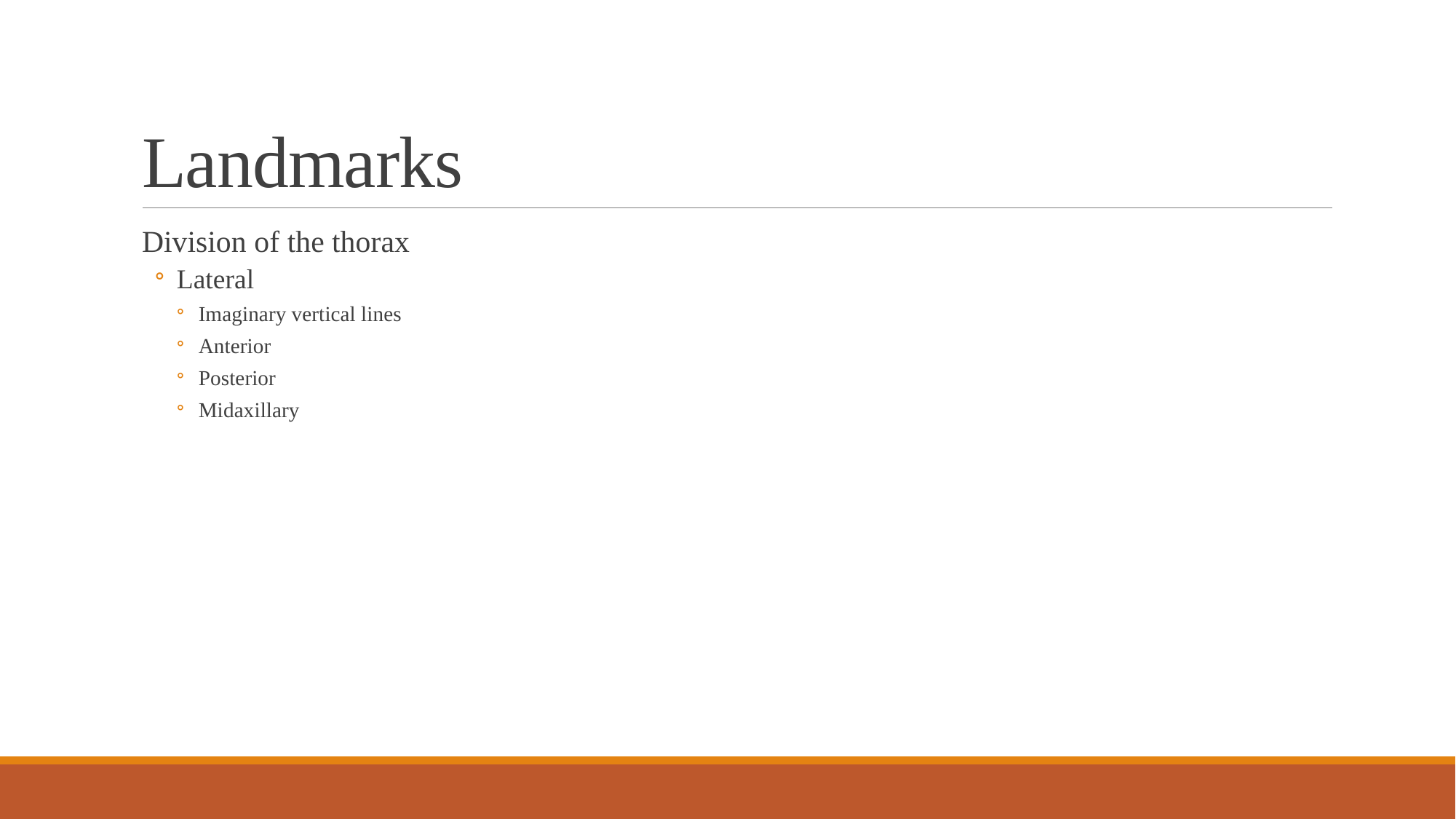

# Landmarks
Division of the thorax
Lateral
Imaginary vertical lines
Anterior
Posterior
Midaxillary